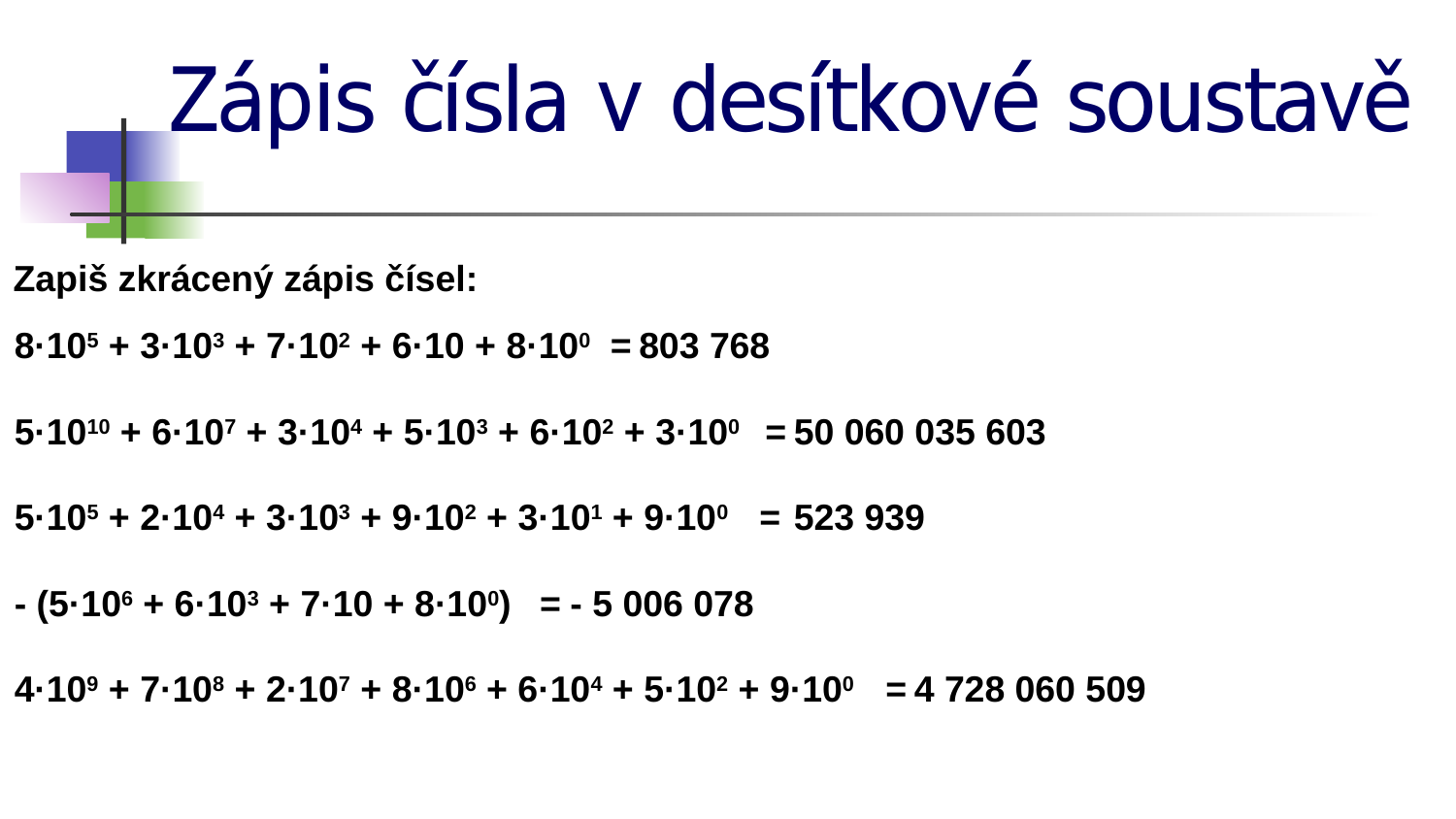

# Zápis čísla v desítkové soustavě
Zapiš zkrácený zápis čísel:
8·105 + 3·103 + 7·102 + 6·10 + 8·100
=
803 768
5·1010 + 6·107 + 3·104 + 5·103 + 6·102 + 3·100
=
50 060 035 603
5·105 + 2·104 + 3·103 + 9·102 + 3·101 + 9·100
=
523 939
- (5·106 + 6·103 + 7·10 + 8·100)
=
- 5 006 078
4·109 + 7·108 + 2·107 + 8·106 + 6·104 + 5·102 + 9·100
=
4 728 060 509